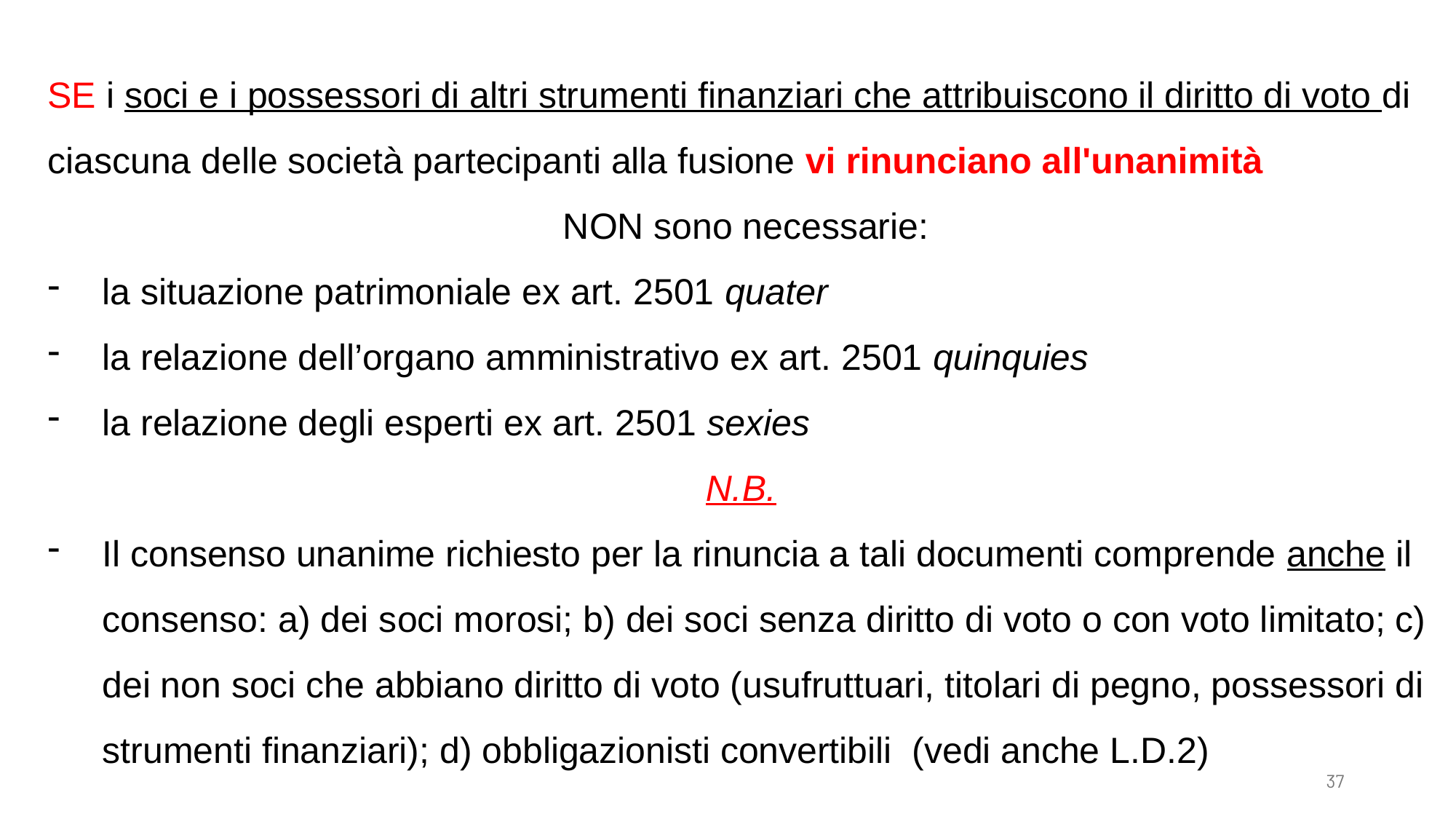

SE i soci e i possessori di altri strumenti finanziari che attribuiscono il diritto di voto di ciascuna delle società partecipanti alla fusione vi rinunciano all'unanimità
NON sono necessarie:
la situazione patrimoniale ex art. 2501 quater
la relazione dell’organo amministrativo ex art. 2501 quinquies
la relazione degli esperti ex art. 2501 sexies
N.B.
Il consenso unanime richiesto per la rinuncia a tali documenti comprende anche il consenso: a) dei soci morosi; b) dei soci senza diritto di voto o con voto limitato; c) dei non soci che abbiano diritto di voto (usufruttuari, titolari di pegno, possessori di strumenti finanziari); d) obbligazionisti convertibili  (vedi anche L.D.2)
37